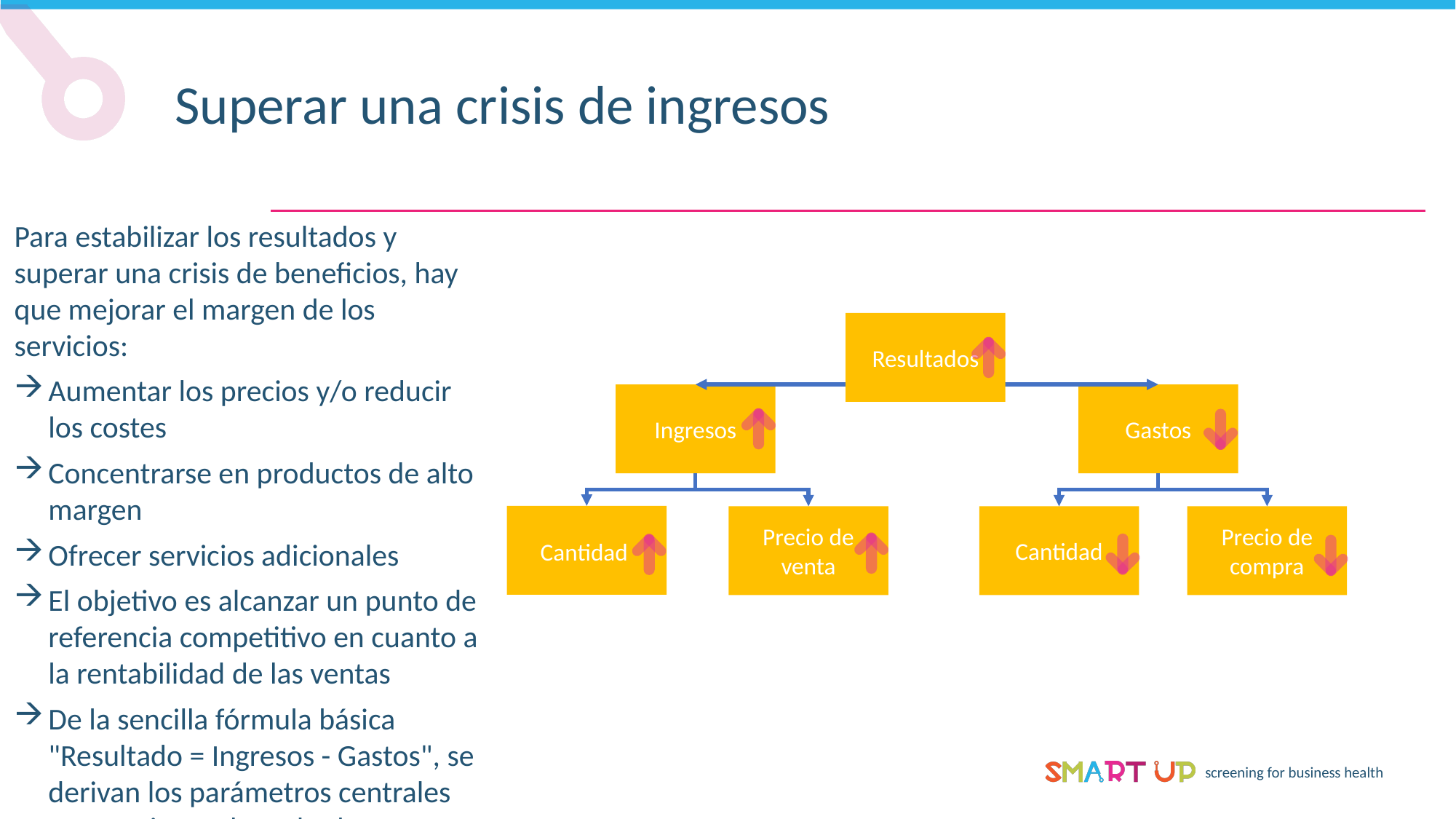

Superar una crisis de ingresos
Para estabilizar los resultados y superar una crisis de beneficios, hay que mejorar el margen de los servicios:
Aumentar los precios y/o reducir los costes
Concentrarse en productos de alto margen
Ofrecer servicios adicionales
El objetivo es alcanzar un punto de referencia competitivo en cuanto a la rentabilidad de las ventas
De la sencilla fórmula básica
"Resultado = Ingresos - Gastos", se derivan los parámetros centrales para mejorar el resultado:

Resultados

Ingresos
Gastos

Precio de compra
Precio de venta
Cantidad
Cantidad